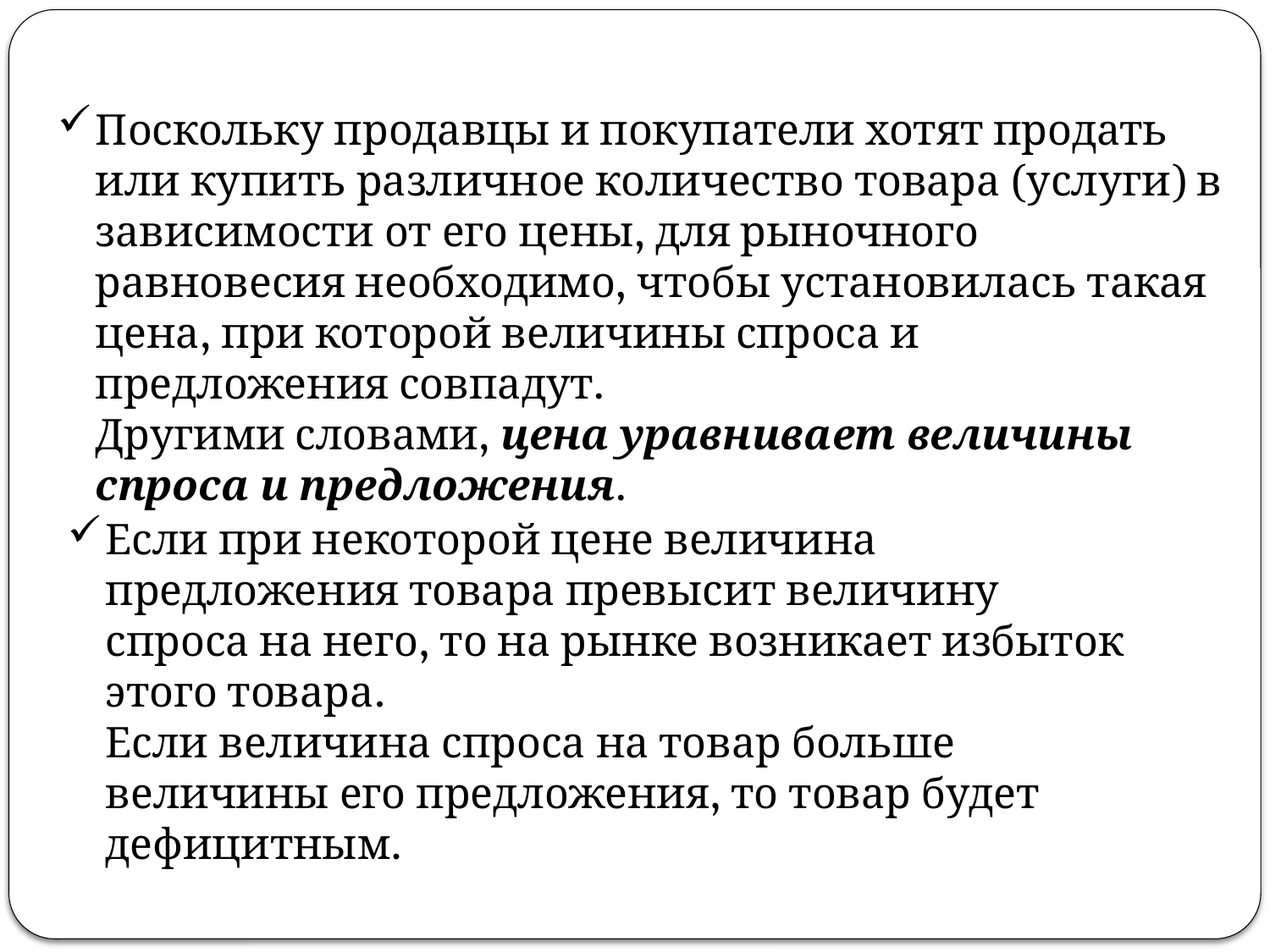

Поскольку продавцы и покупатели хотят продать или купить различное количество товара (услуги) в зависимости от его цены, для рыночного равновесия необходимо, чтобы установилась такая цена, при которой величины спроса и предложения совпадут.
Другими словами, цена уравнивает величины спроса и предложения.
Если при некоторой цене величина предложения товара превысит величину спроса на него, то на рынке возникает избыток этого товара.
Если величина спроса на товар больше величины его предложения, то товар будет дефицитным.